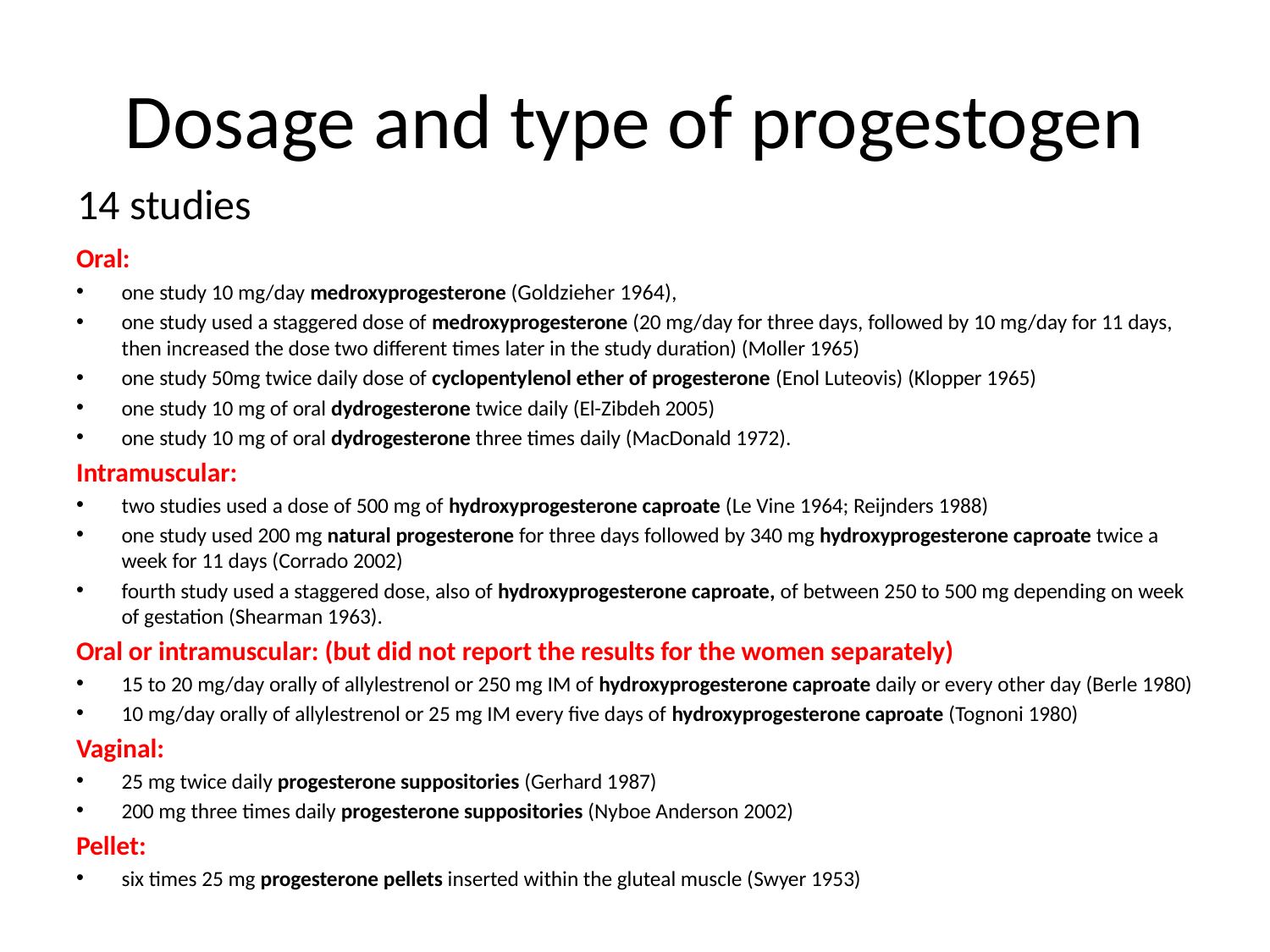

# Dosage and type of progestogen
14 studies
Oral:
one study 10 mg/day medroxyprogesterone (Goldzieher 1964),
one study used a staggered dose of medroxyprogesterone (20 mg/day for three days, followed by 10 mg/day for 11 days, then increased the dose two different times later in the study duration) (Moller 1965)
one study 50mg twice daily dose of cyclopentylenol ether of progesterone (Enol Luteovis) (Klopper 1965)
one study 10 mg of oral dydrogesterone twice daily (El-Zibdeh 2005)
one study 10 mg of oral dydrogesterone three times daily (MacDonald 1972).
Intramuscular:
two studies used a dose of 500 mg of hydroxyprogesterone caproate (Le Vine 1964; Reijnders 1988)
one study used 200 mg natural progesterone for three days followed by 340 mg hydroxyprogesterone caproate twice a week for 11 days (Corrado 2002)
fourth study used a staggered dose, also of hydroxyprogesterone caproate, of between 250 to 500 mg depending on week of gestation (Shearman 1963).
Oral or intramuscular: (but did not report the results for the women separately)
15 to 20 mg/day orally of allylestrenol or 250 mg IM of hydroxyprogesterone caproate daily or every other day (Berle 1980)
10 mg/day orally of allylestrenol or 25 mg IM every five days of hydroxyprogesterone caproate (Tognoni 1980)
Vaginal:
25 mg twice daily progesterone suppositories (Gerhard 1987)
200 mg three times daily progesterone suppositories (Nyboe Anderson 2002)
Pellet:
six times 25 mg progesterone pellets inserted within the gluteal muscle (Swyer 1953)